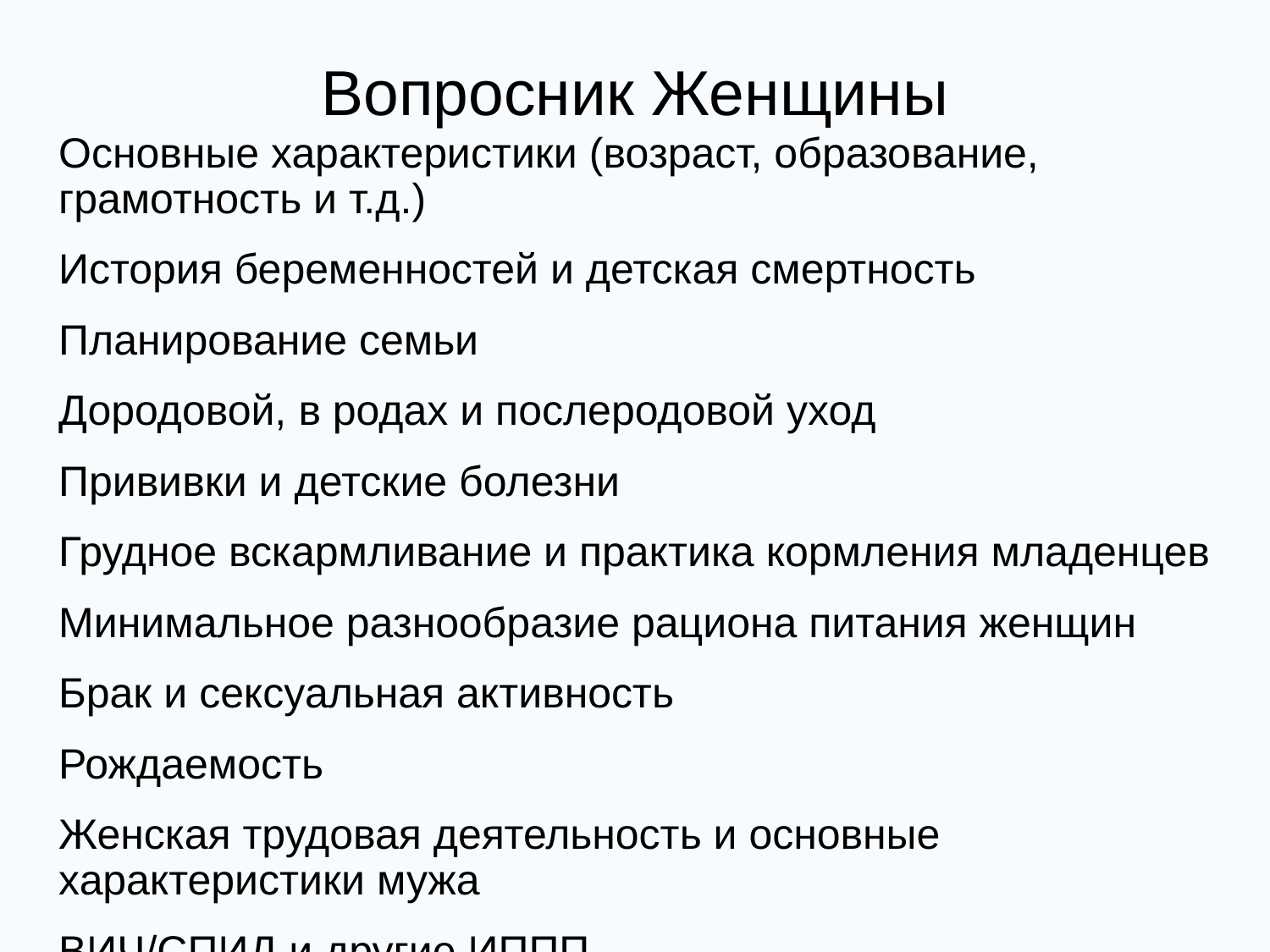

# Вопросник Женщины
Основные характеристики (возраст, образование, грамотность и т.д.)
История беременностей и детская смертность
Планирование семьи
Дородовой, в родах и послеродовой уход
Прививки и детские болезни
Грудное вскармливание и практика кормления младенцев
Минимальное разнообразие рациона питания женщин
Брак и сексуальная активность
Рождаемость
Женская трудовая деятельность и основные характеристики мужа
ВИЧ/СПИД и другие ИППП
Другие проблемы со здоровьем взрослых
Насилие в семье